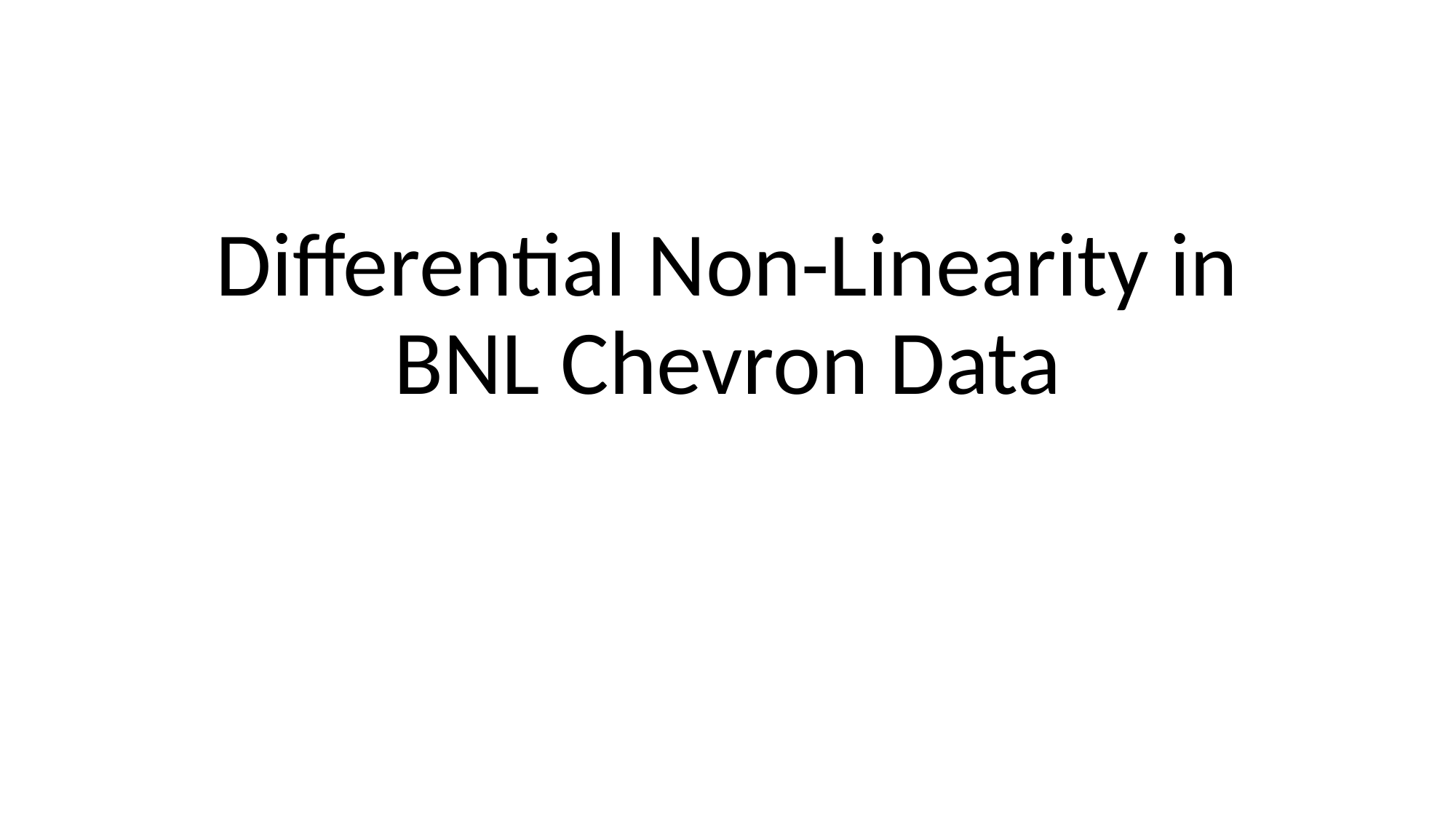

# Differential Non-Linearity in BNL Chevron Data